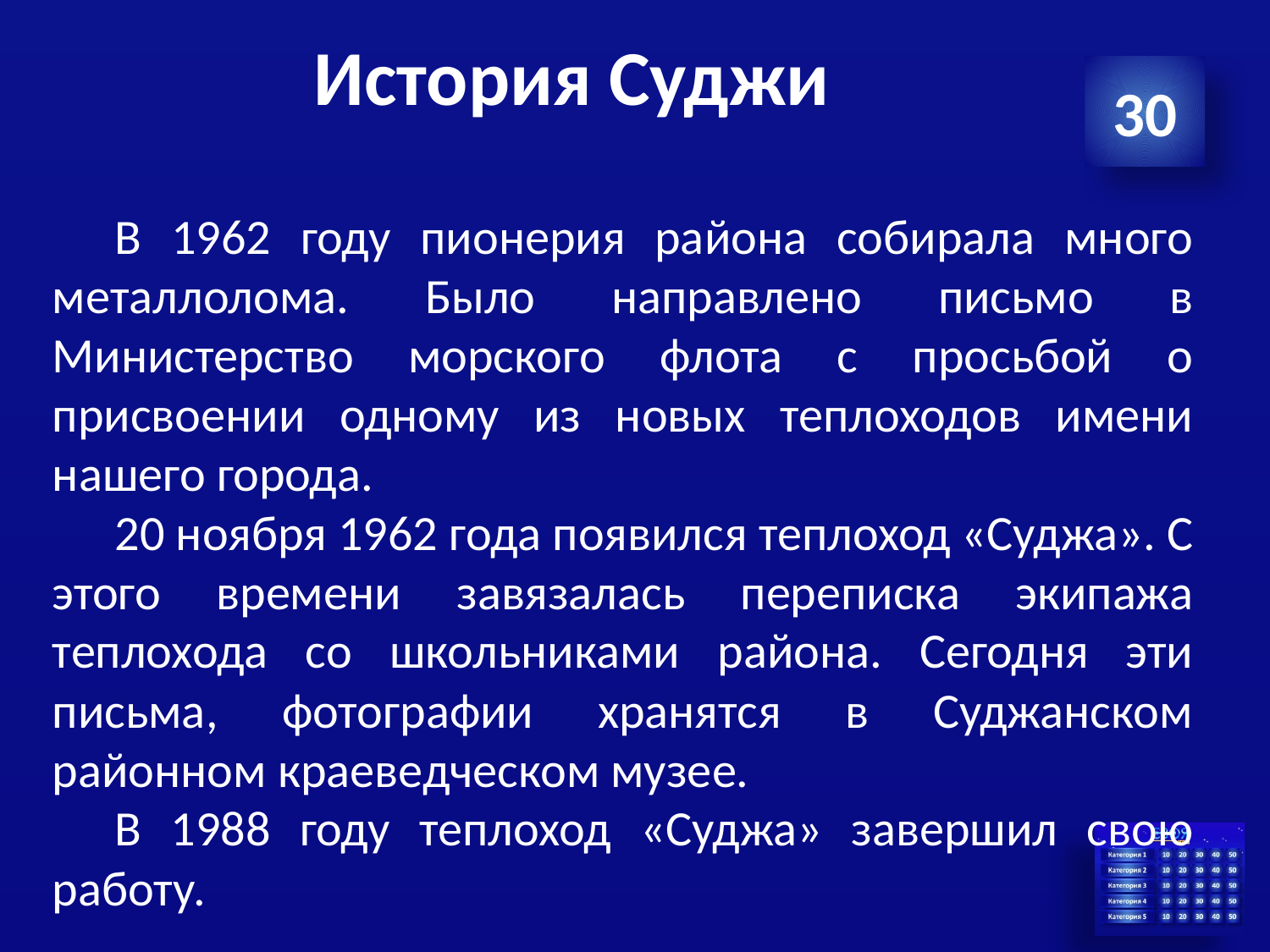

# История Суджи
30
В 1962 году пионерия района собирала много металлолома. Было направлено письмо в Министерство морского флота с просьбой о присвоении одному из новых теплоходов имени нашего города.
20 ноября 1962 года появился теплоход «Суджа». С этого времени завязалась переписка экипажа теплохода со школьниками района. Сегодня эти письма, фотографии хранятся в Суджанском районном краеведческом музее.
В 1988 году теплоход «Суджа» завершил свою работу.